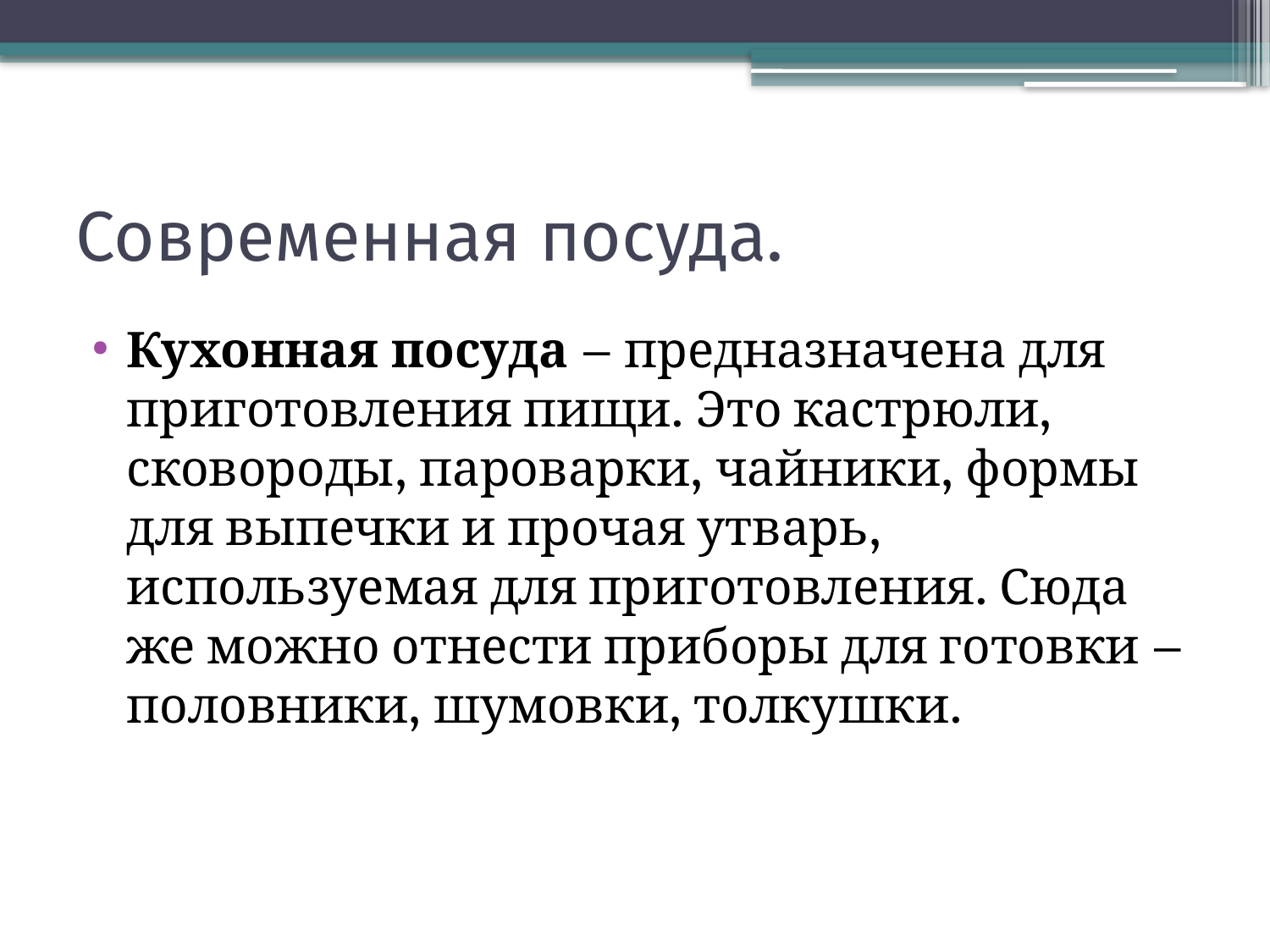

# Современная посуда.
Кухонная посуда – предназначена для приготовления пищи. Это кастрюли, сковороды, пароварки, чайники, формы для выпечки и прочая утварь, используемая для приготовления. Сюда же можно отнести приборы для готовки – половники, шумовки, толкушки.